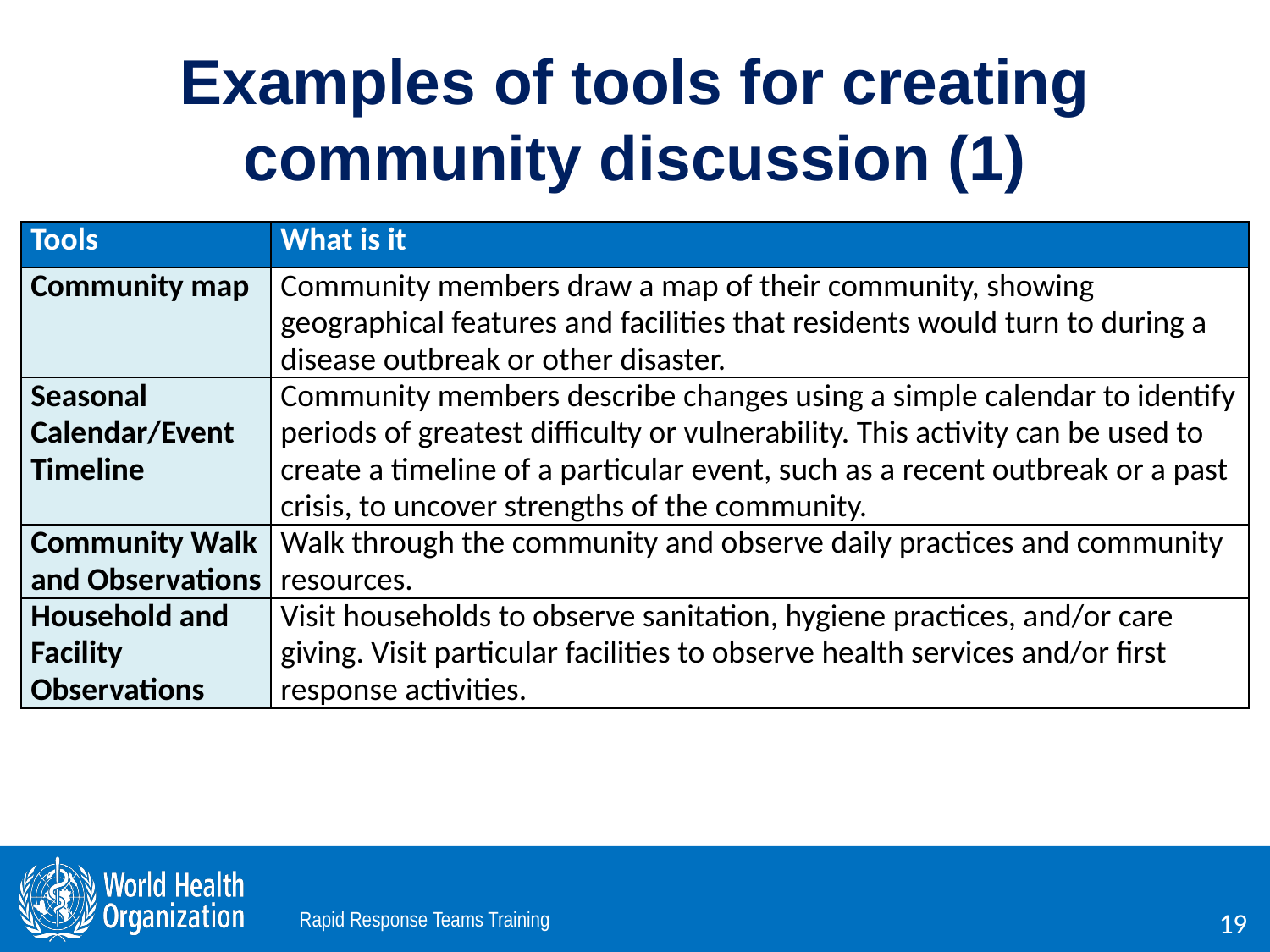

# Examples of tools for creating community discussion (1)
| Tools | What is it |
| --- | --- |
| Community map | Community members draw a map of their community, showing geographical features and facilities that residents would turn to during a disease outbreak or other disaster. |
| Seasonal Calendar/Event Timeline | Community members describe changes using a simple calendar to identify periods of greatest difficulty or vulnerability. This activity can be used to create a timeline of a particular event, such as a recent outbreak or a past crisis, to uncover strengths of the community. |
| Community Walk and Observations | Walk through the community and observe daily practices and community resources. |
| Household and Facility Observations | Visit households to observe sanitation, hygiene practices, and/or care giving. Visit particular facilities to observe health services and/or first response activities. |